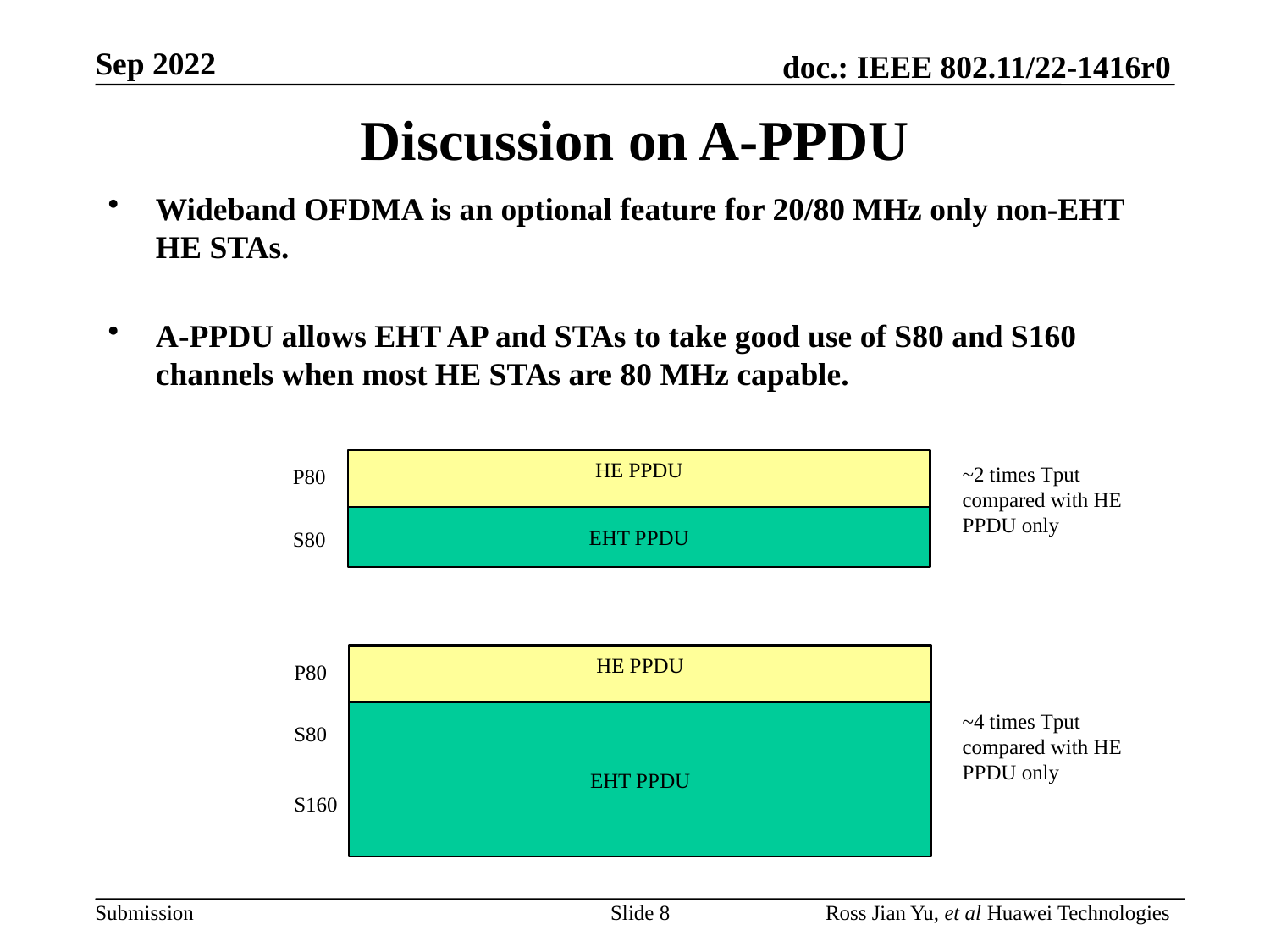

# Discussion on A-PPDU
Wideband OFDMA is an optional feature for 20/80 MHz only non-EHT HE STAs.

A-PPDU allows EHT AP and STAs to take good use of S80 and S160 channels when most HE STAs are 80 MHz capable.

HE PPDU
~2 times Tput compared with HE PPDU only
P80
EHT PPDU
S80
HE PPDU
P80
EHT PPDU
~4 times Tput compared with HE PPDU only
S80
S160
Slide 8